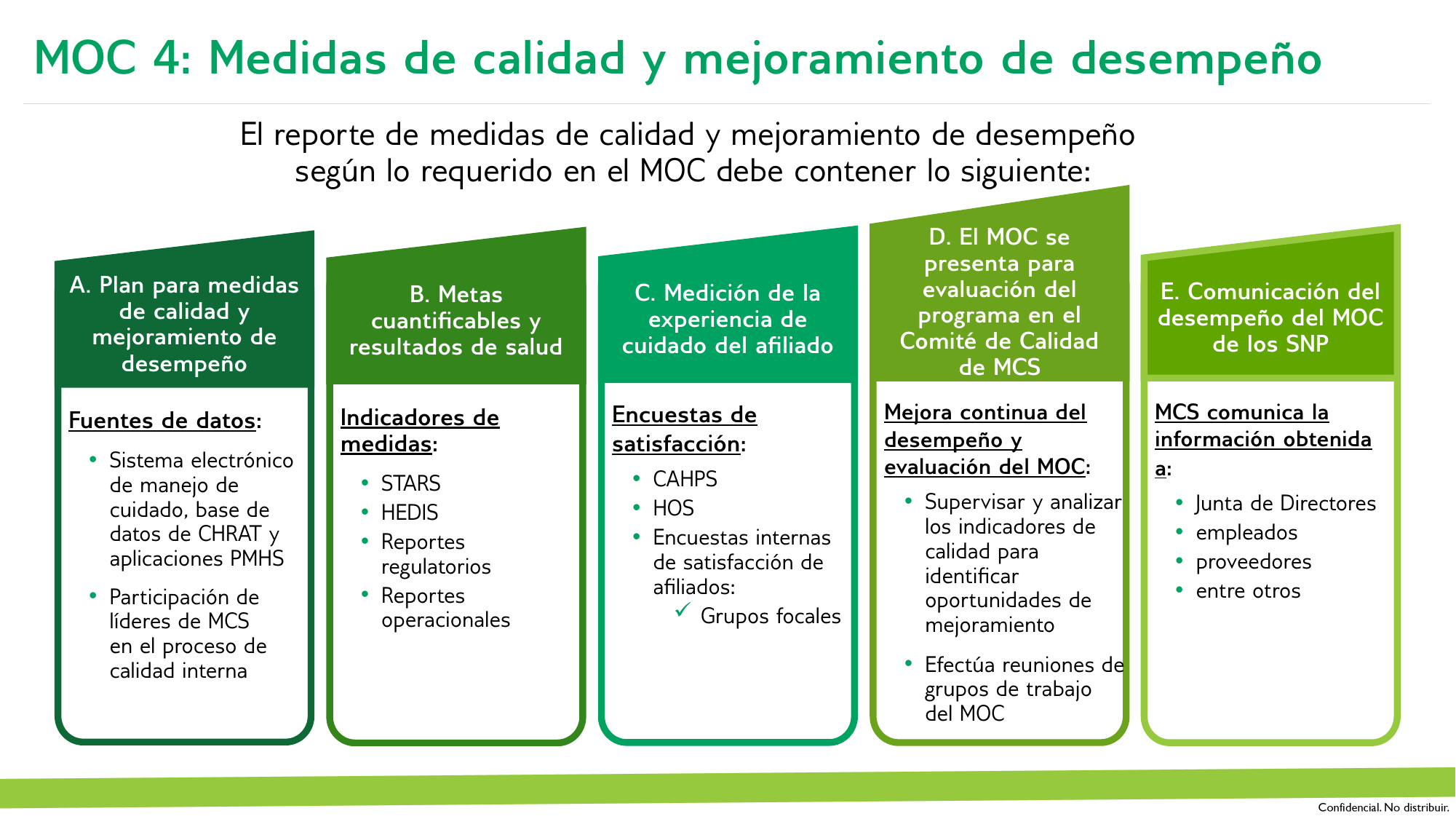

MOC 4: Medidas de calidad y mejoramiento de desempeño (cont.)
MOC 4: Medidas de calidad y mejoramiento de desempeño
El reporte de medidas de calidad y mejoramiento de desempeño
según lo requerido en el MOC debe contener lo siguiente:
D. El MOC se presenta para evaluación del programa en el Comité de Calidad de MCS
E. Comunicación del desempeño del MOC de los SNP
C. Medición de la experiencia de cuidado del afiliado
B. Metas cuantificables y resultados de salud
A. Plan para medidas de calidad y mejoramiento de desempeño

MCS comunica la información obtenida a:

Junta de Directores
empleados
proveedores
entre otros

Mejora continua del desempeño y evaluación del MOC:

Supervisar y analizar los indicadores de calidad para identificar oportunidades de mejoramiento

Efectúa reuniones de grupos de trabajo  del MOC
Encuestas de satisfacción:

CAHPS
HOS
Encuestas internas de satisfacción de afiliados:
Grupos focales
Indicadores de medidas:

STARS
HEDIS
Reportes regulatorios
Reportes operacionales
Fuentes de datos:

Sistema electrónico de manejo de cuidado, base de datos de CHRAT y aplicaciones PMHS

Participación de líderes de MCS
en el proceso de calidad interna